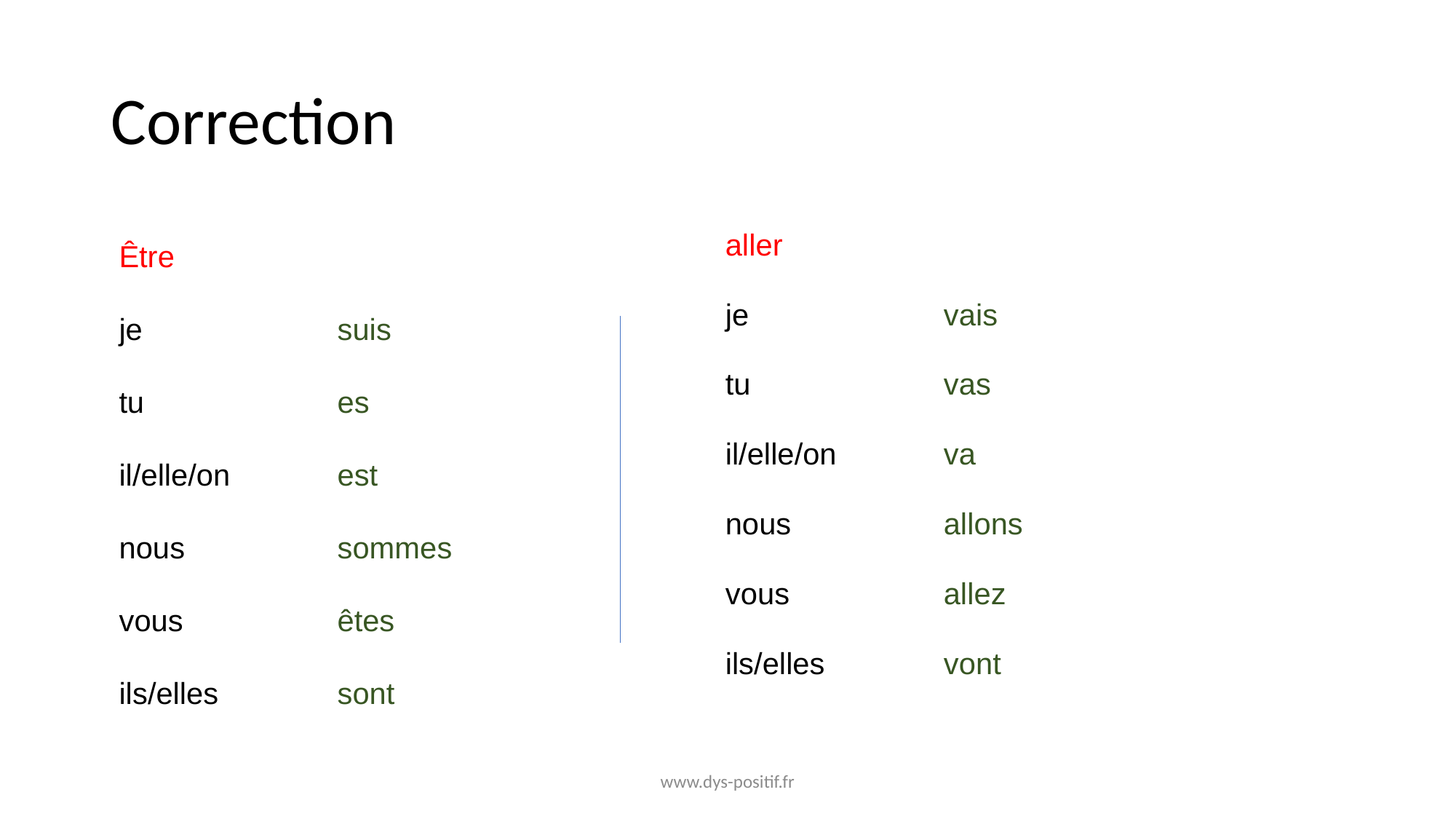

# Correction
Être
je		suis
tu  		es
il/elle/on 	est
nous  		sommes
vous 		êtes
ils/elles  	sont
aller
je		vais
tu 		vas
il/elle/on  	va
nous 		allons
vous 		allez
ils/elles 		vont
www.dys-positif.fr